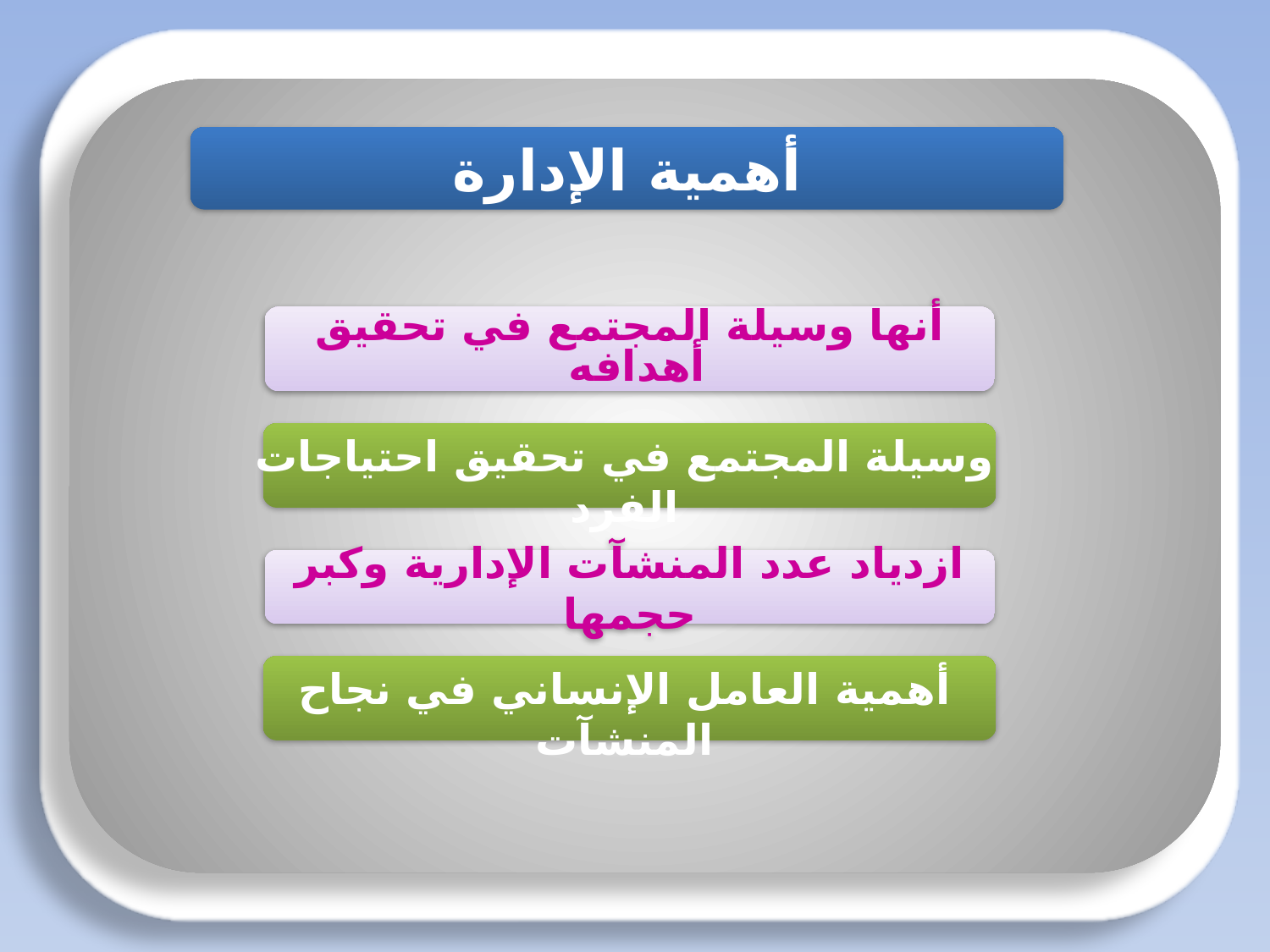

أهمية الإدارة
#
أنها وسيلة المجتمع في تحقيق أهدافه
وسيلة المجتمع في تحقيق احتياجات الفرد

ازدياد عدد المنشآت الإدارية وكبر حجمها
أهمية العامل الإنساني في نجاح المنشآت

اعداد / أ. غادة الرشيد